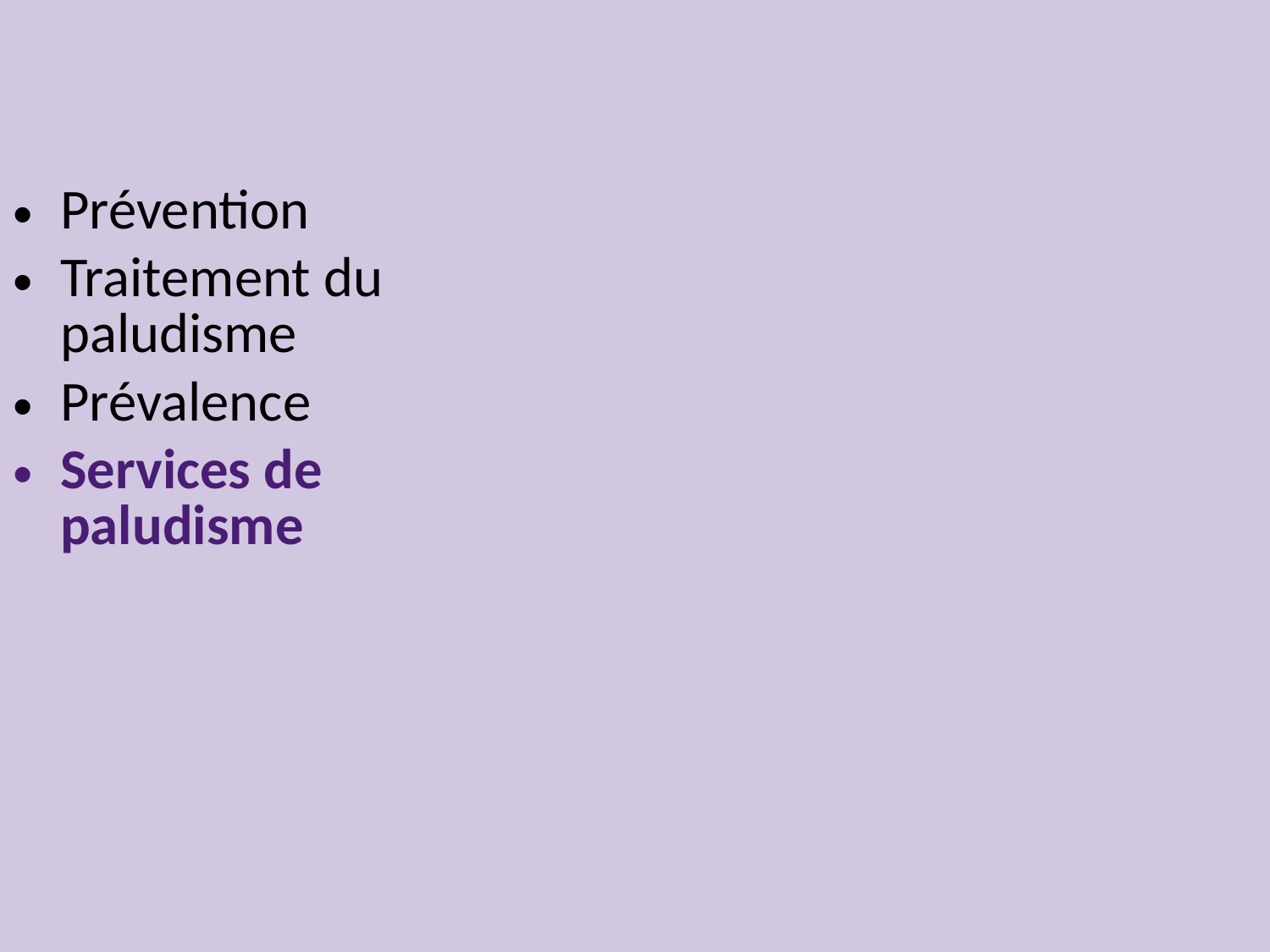

Prévention
Traitement du paludisme
Prévalence
Services de paludisme